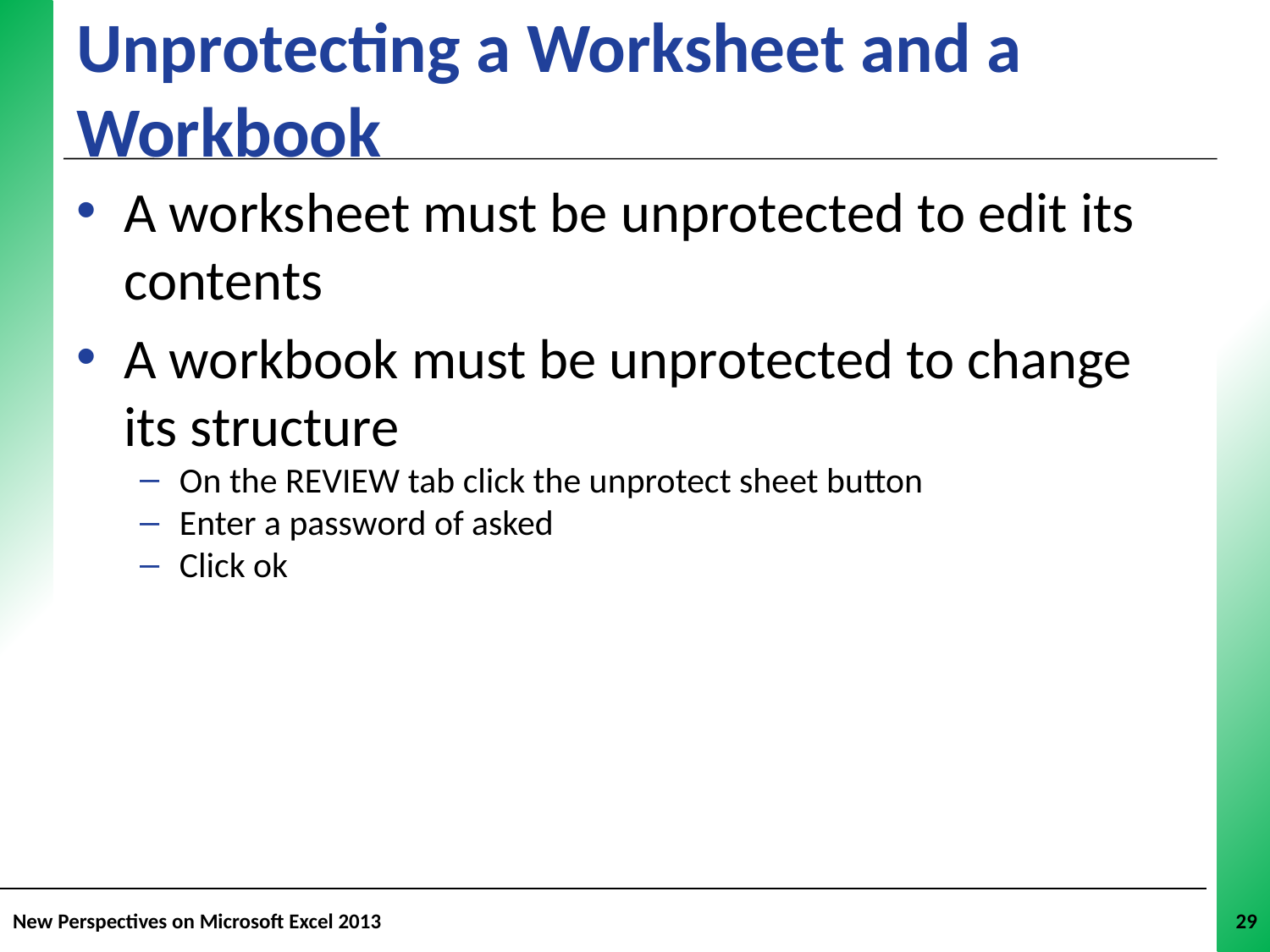

# Unprotecting a Worksheet and a Workbook
A worksheet must be unprotected to edit its contents
A workbook must be unprotected to change its structure
On the REVIEW tab click the unprotect sheet button
Enter a password of asked
Click ok

New Perspectives on Microsoft Excel 2013
29